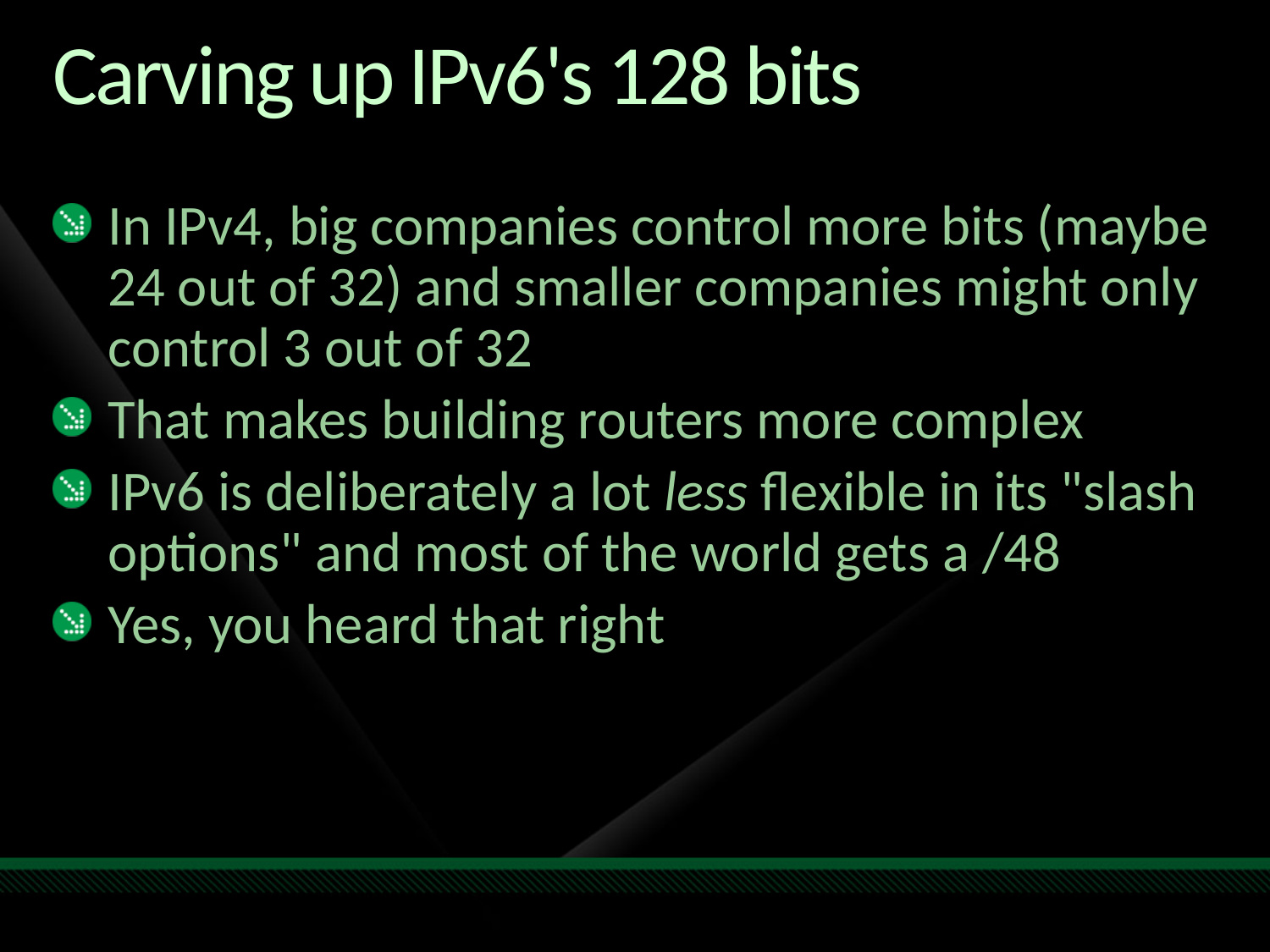

# Carving up IPv6's 128 bits
In IPv4, big companies control more bits (maybe 24 out of 32) and smaller companies might only control 3 out of 32
That makes building routers more complex
IPv6 is deliberately a lot less flexible in its "slash options" and most of the world gets a /48
Yes, you heard that right